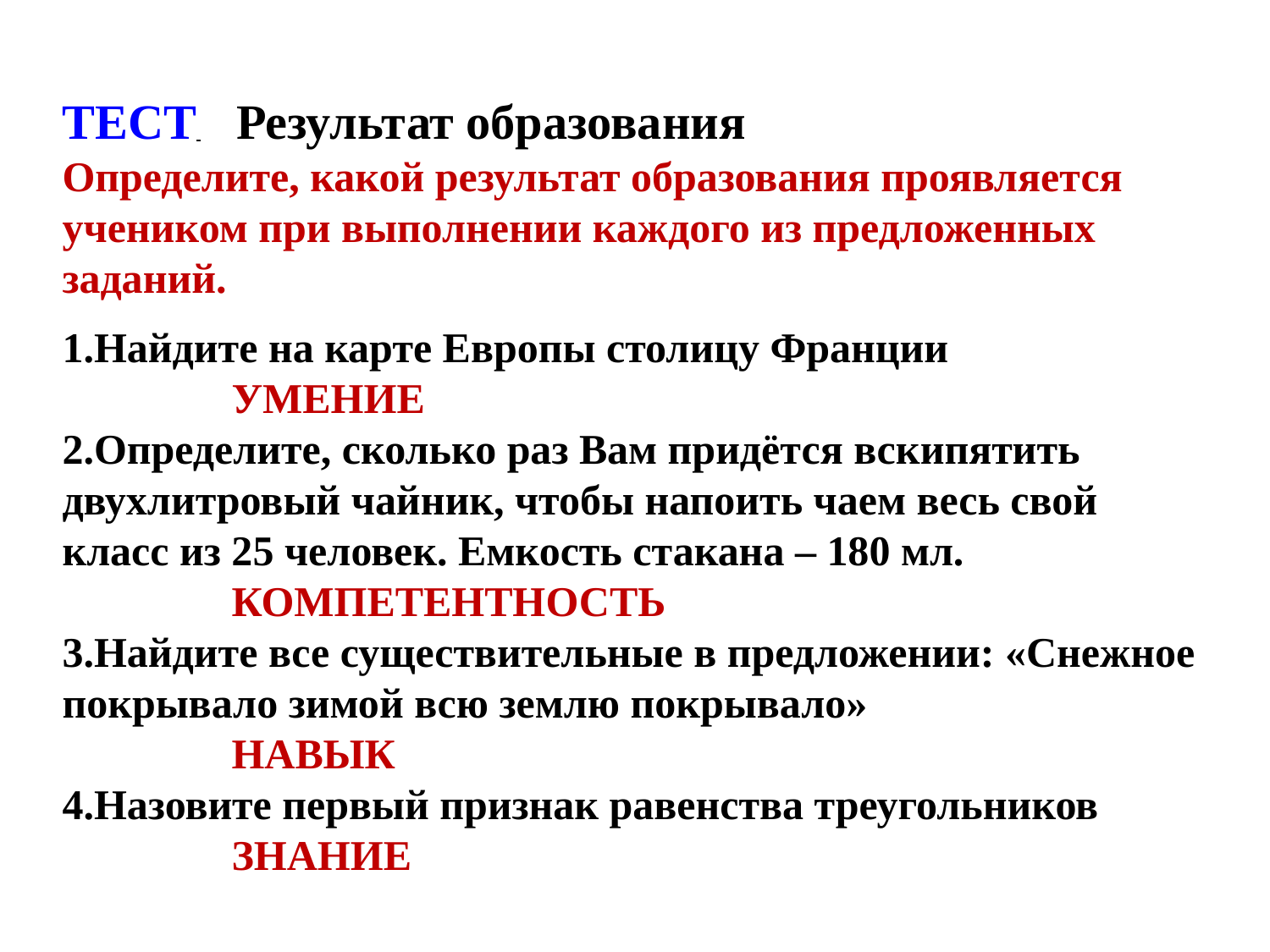

ТЕСТ         Результат образования
Определите, какой результат образования проявляется учеником при выполнении каждого из предложенных заданий.

1.Найдите на карте Европы столицу Франции
                УМЕНИЕ
2.Определите, сколько раз Вам придётся вскипятить двухлитровый чайник, чтобы напоить чаем весь свой класс из 25 человек. Емкость стакана – 180 мл.
                КОМПЕТЕНТНОСТЬ
3.Найдите все существительные в предложении: «Снежное покрывало зимой всю землю покрывало»
                НАВЫК
4.Назовите первый признак равенства треугольников
                ЗНАНИЕ